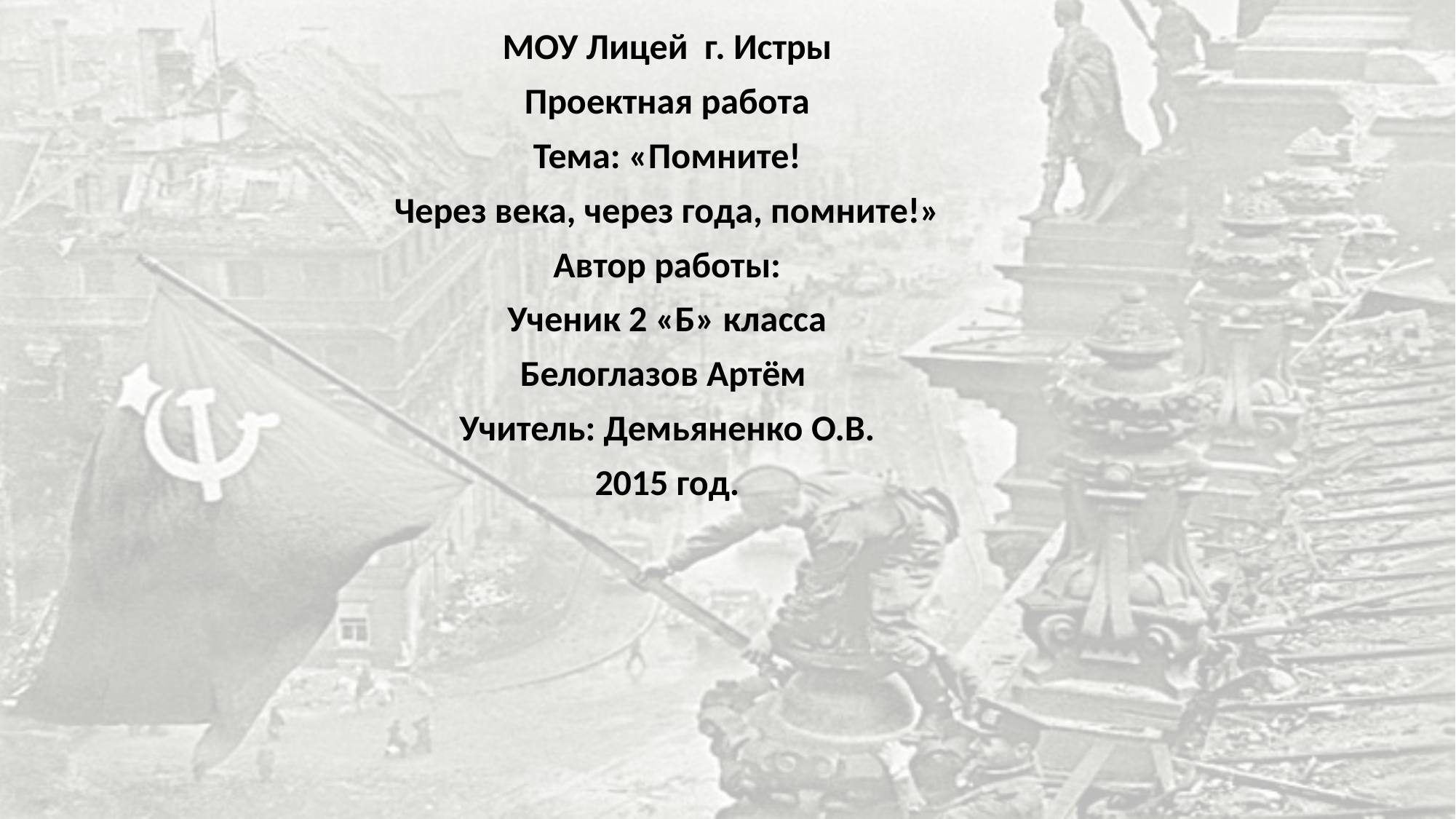

МОУ Лицей  г. Истры
Проектная работа
Тема: «Помните!
Через века, через года, помните!»
Автор работы:
Ученик 2 «Б» класса
Белоглазов Артём
Учитель: Демьяненко О.В.
2015 год.